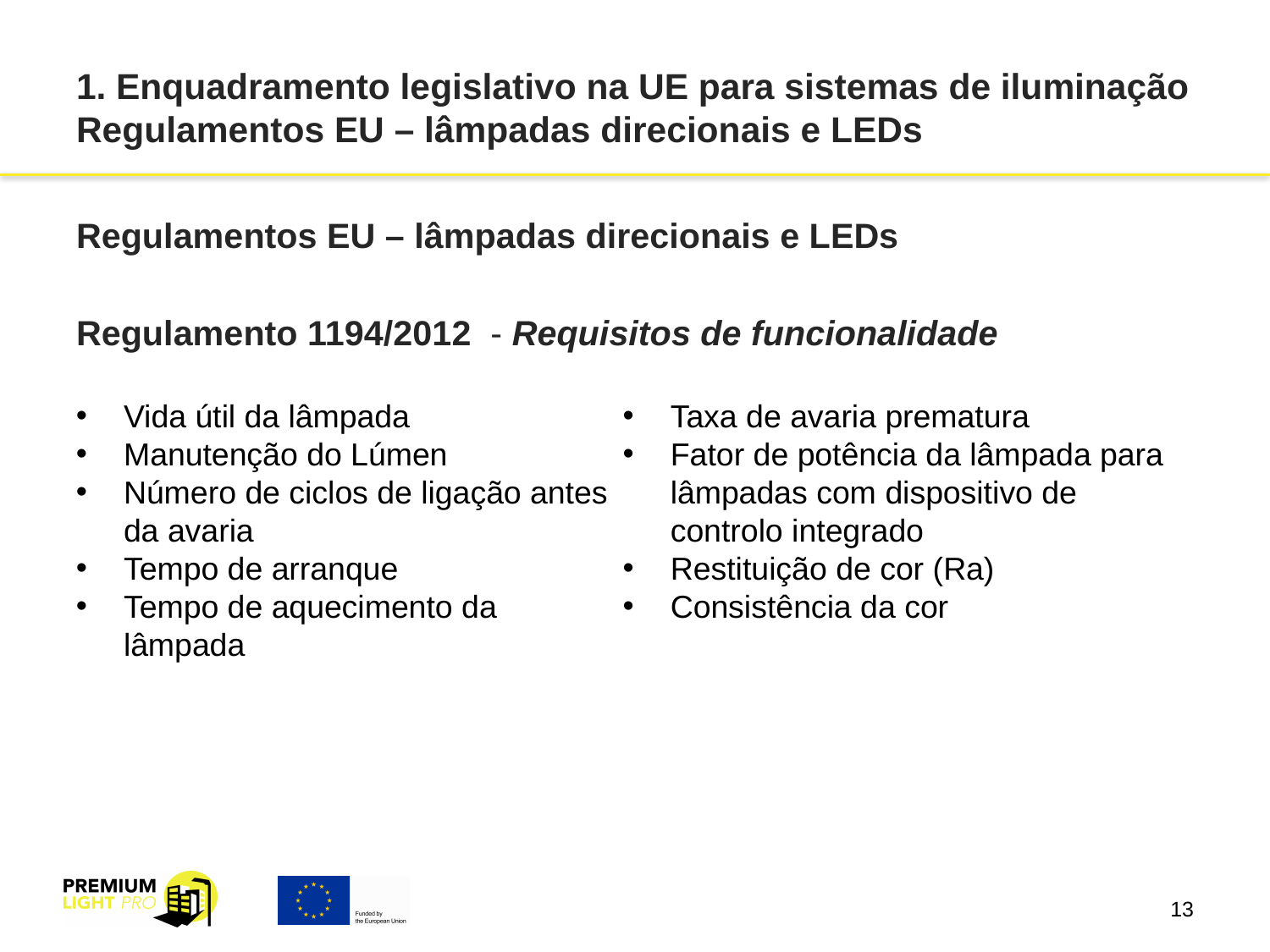

# 1. Enquadramento legislativo na UE para sistemas de iluminação Regulamentos EU – lâmpadas direcionais e LEDs
Regulamentos EU – lâmpadas direcionais e LEDs

Regulamento 1194/2012  - Requisitos de funcionalidade

Vida útil da lâmpada
Manutenção do Lúmen
Número de ciclos de ligação antes da avaria
Tempo de arranque
Tempo de aquecimento da lâmpada
Taxa de avaria prematura
Fator de potência da lâmpada para lâmpadas com dispositivo de controlo integrado
Restituição de cor (Ra)
Consistência da cor